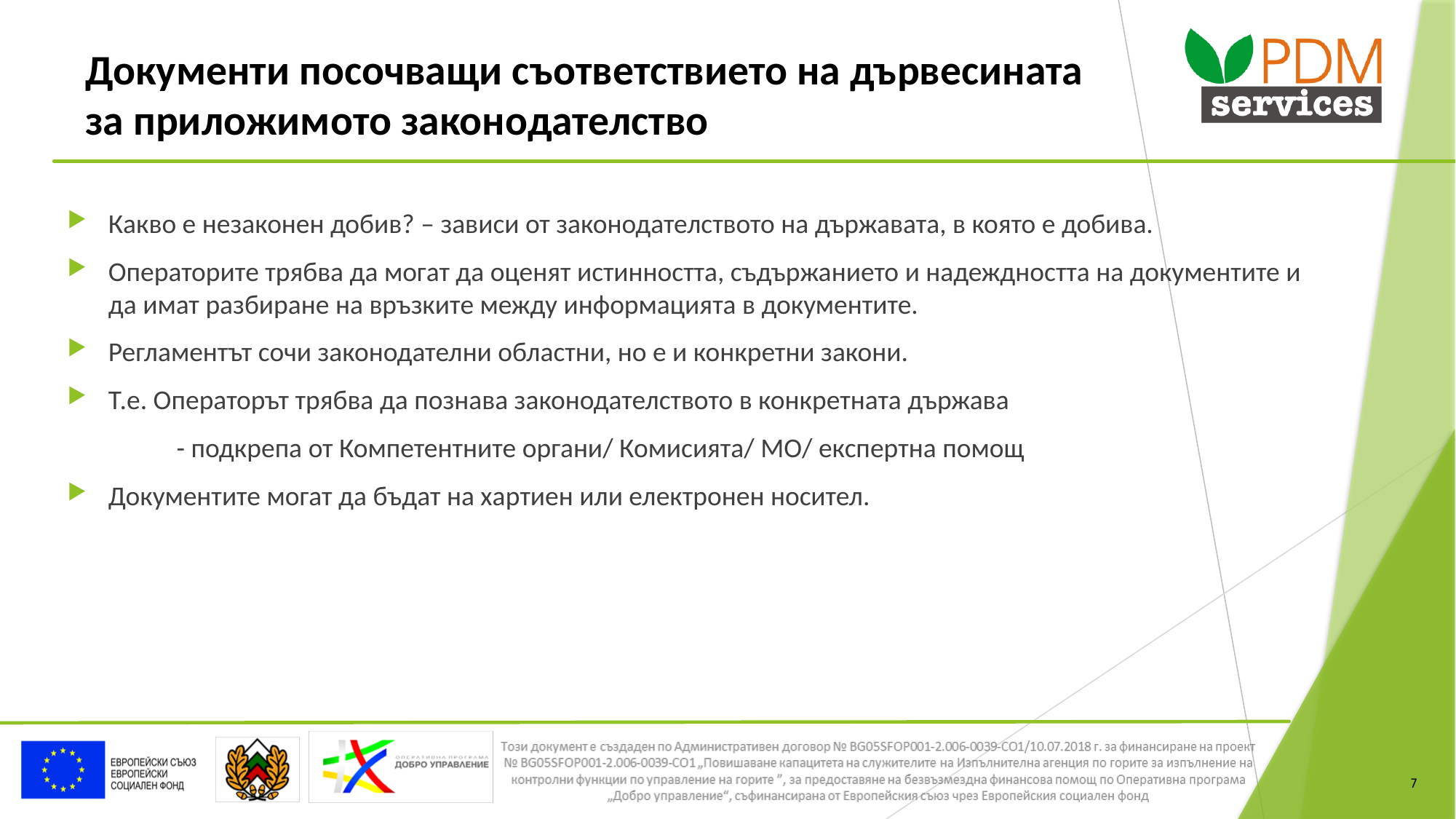

# Документи посочващи съответствието на дървесината за приложимото законодателство
Какво е незаконен добив? – зависи от законодателството на държавата, в която е добива.
Операторите трябва да могат да оценят истинността, съдържанието и надеждността на документите и да имат разбиране на връзките между информацията в документите.
Регламентът сочи законодателни областни, но е и конкретни закони.
Т.е. Операторът трябва да познава законодателството в конкретната държава
	- подкрепа от Компетентните органи/ Комисията/ МО/ експертна помощ
Документите могат да бъдат на хартиен или електронен носител.
7